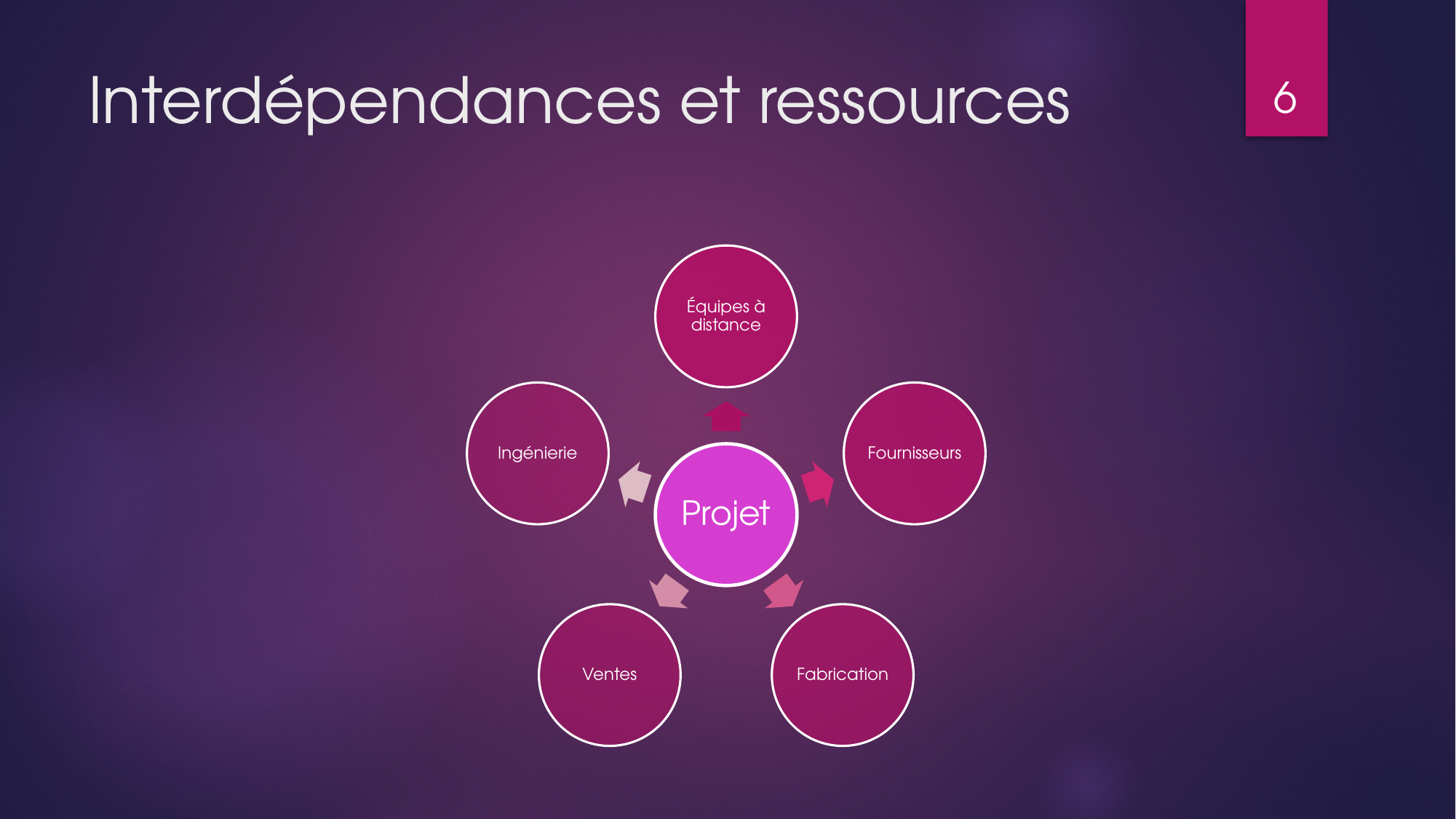

6
# Interdépendances et ressources
Projet

Équipes à distance

Fournisseurs

Fabrication

Ventes

Ingénierie